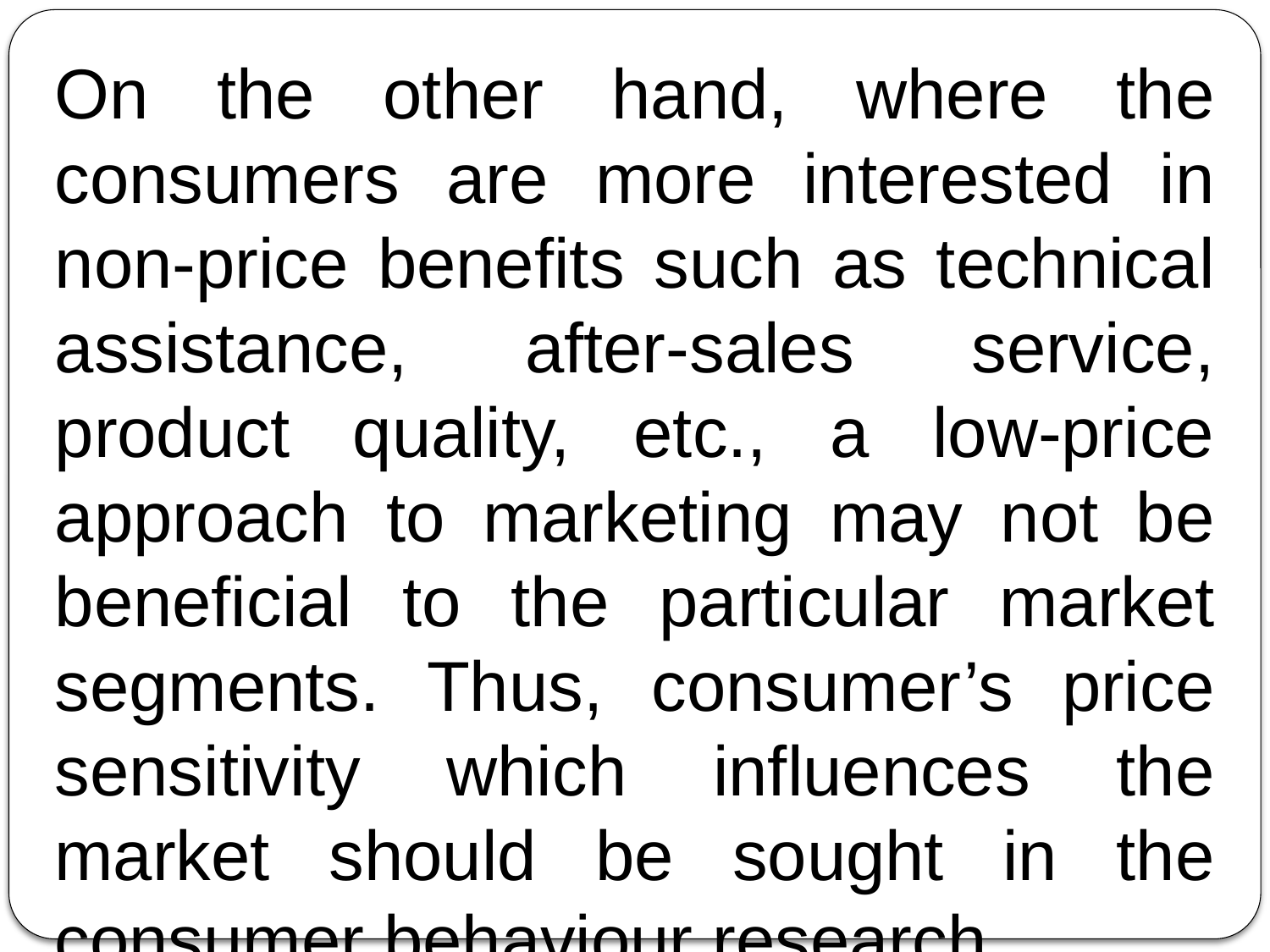

On the other hand, where the consumers are more interested in non-price benefits such as technical assistance, after-sales service, product quality, etc., a low-price approach to marketing may not be beneficial to the parti­cular market segments. Thus, consumer’s price sensitivity which influences the market should be sought in the consumer behaviour research.